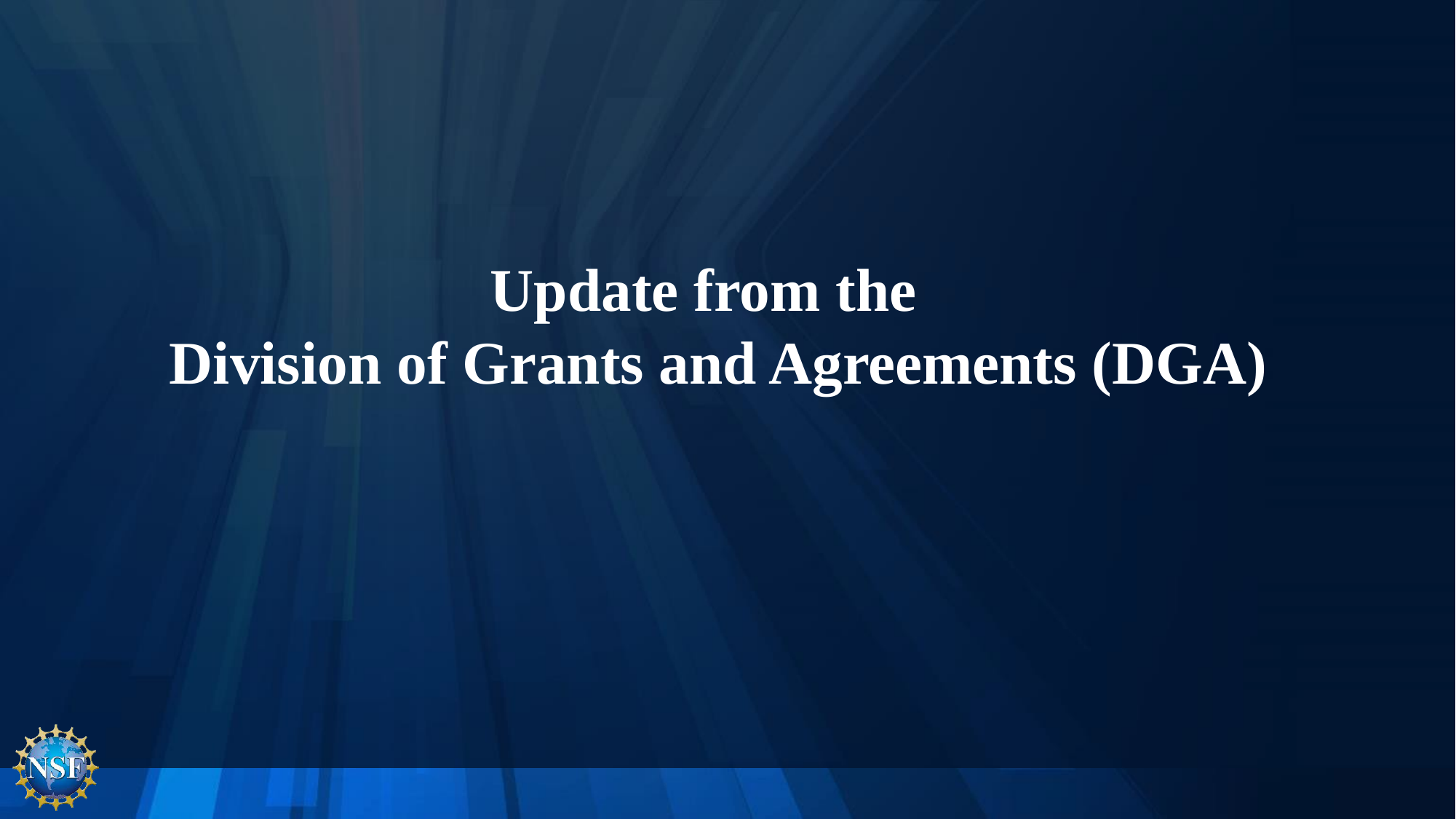

# Update from the Division of Grants and Agreements (DGA)